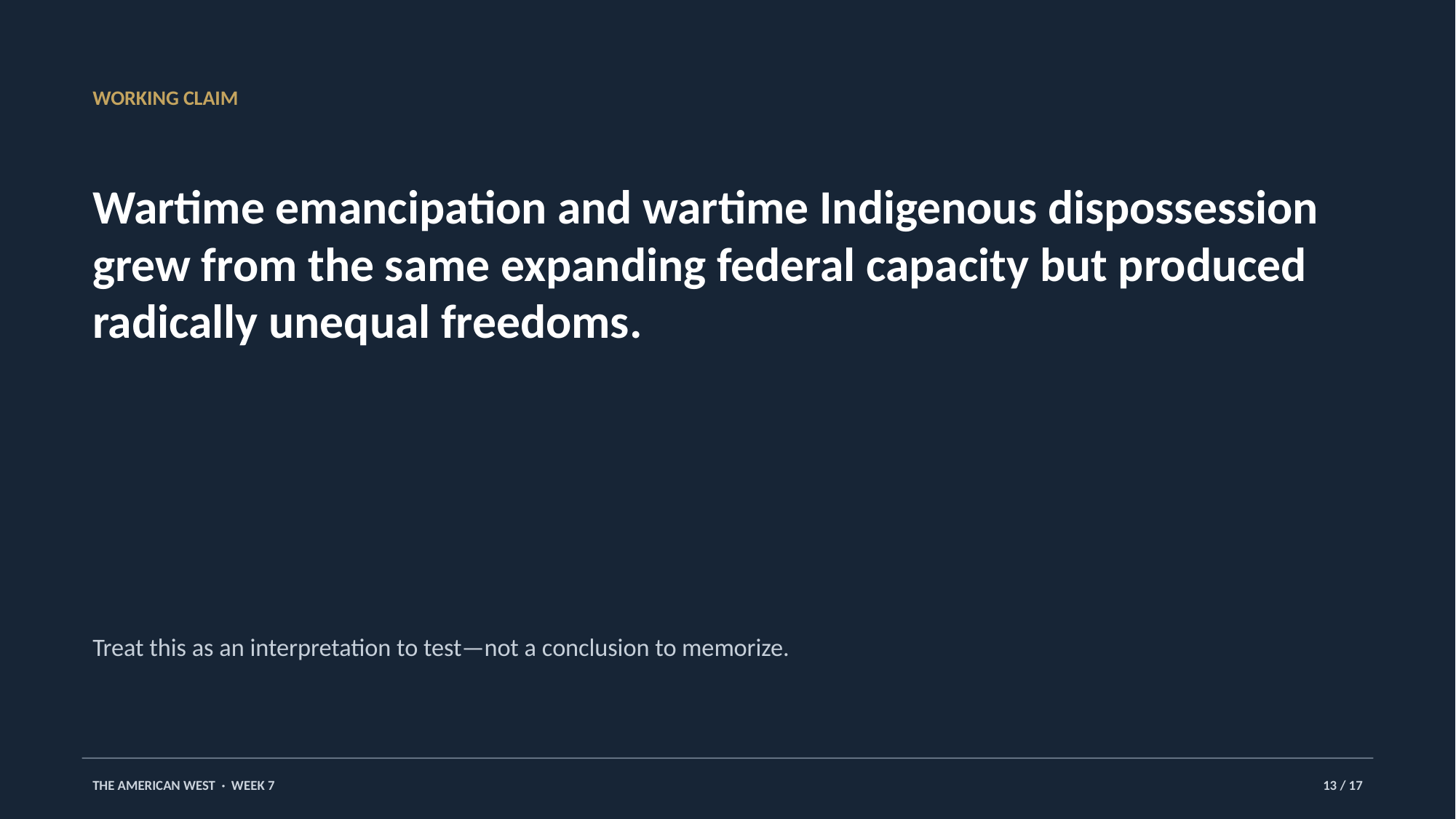

WORKING CLAIM
Wartime emancipation and wartime Indigenous dispossession grew from the same expanding federal capacity but produced radically unequal freedoms.
Treat this as an interpretation to test—not a conclusion to memorize.

THE AMERICAN WEST  ·  WEEK 7
13 / 17